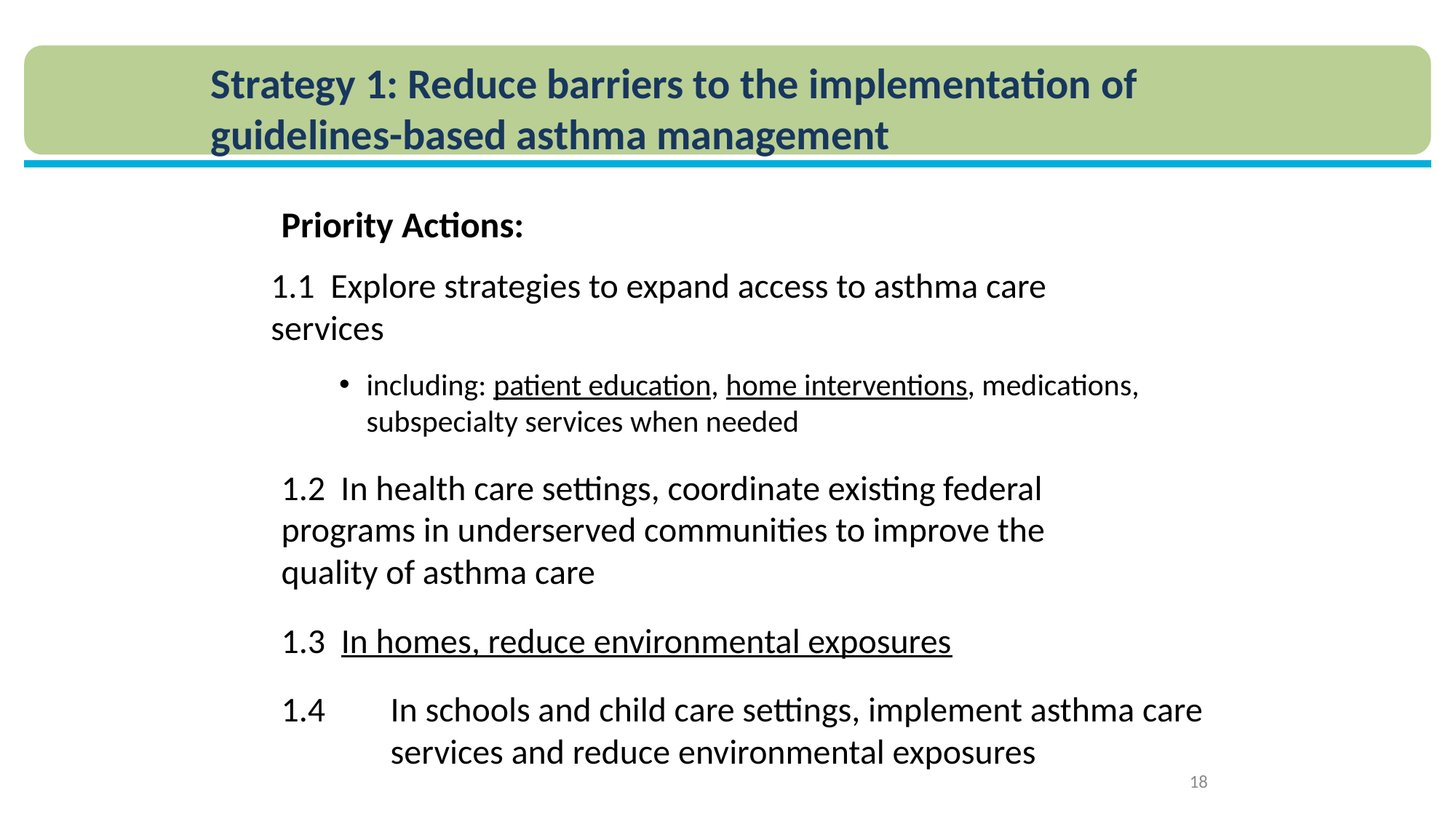

Strategy 1: Reduce barriers to the implementation of guidelines-based asthma management

	Priority Actions:
	1.1  Explore strategies to expand access to asthma care 	services
including: patient education, home interventions, medications, subspecialty services when needed
	1.2  In health care settings, coordinate existing federal 	programs in underserved communities to improve the 	quality of asthma care
	1.3  In homes, reduce environmental exposures
	1.4 	In schools and child care settings, implement asthma care 	services and reduce environmental exposures

18